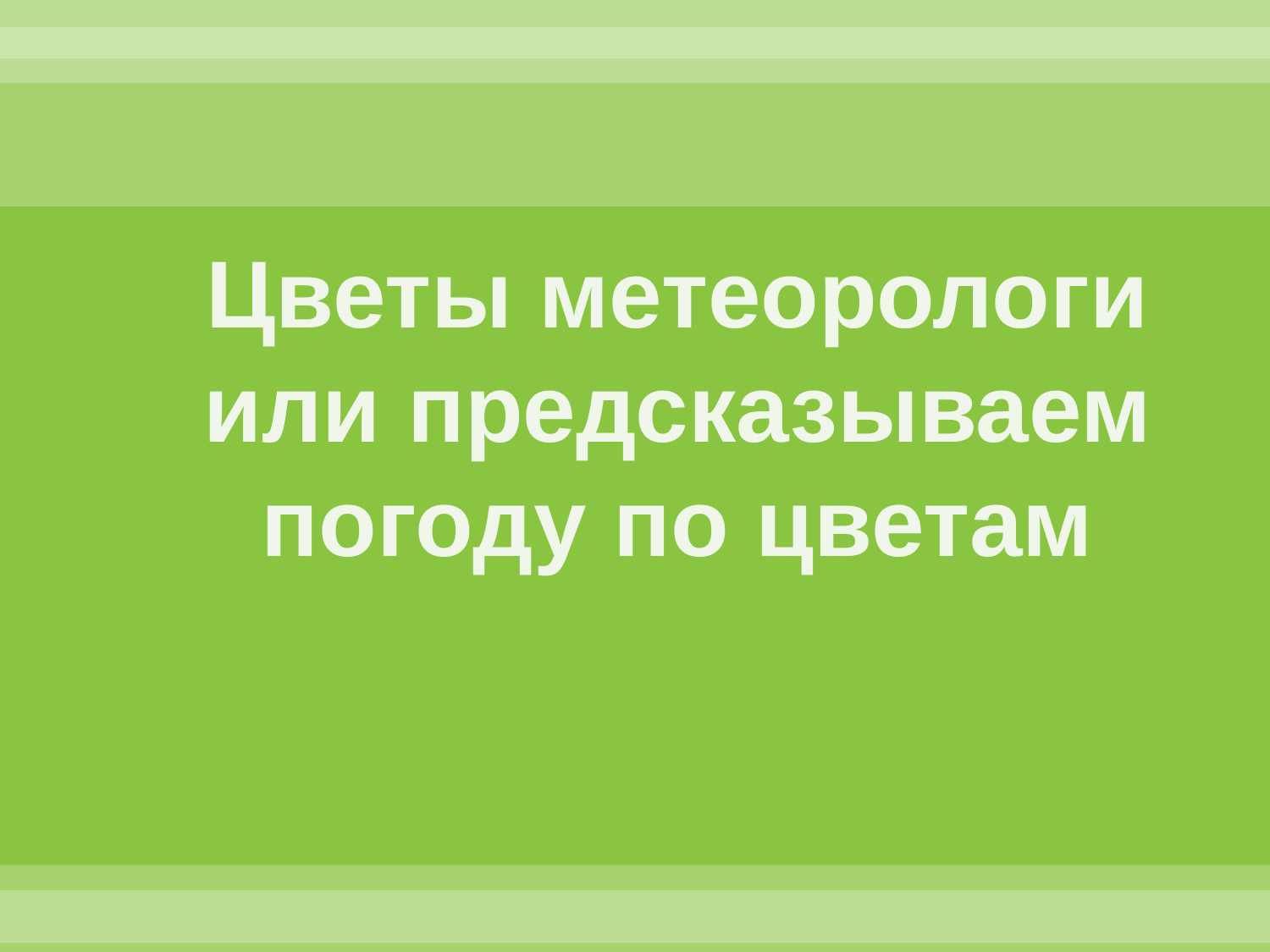

Цветы метеорологи или предсказываем погоду по цветам